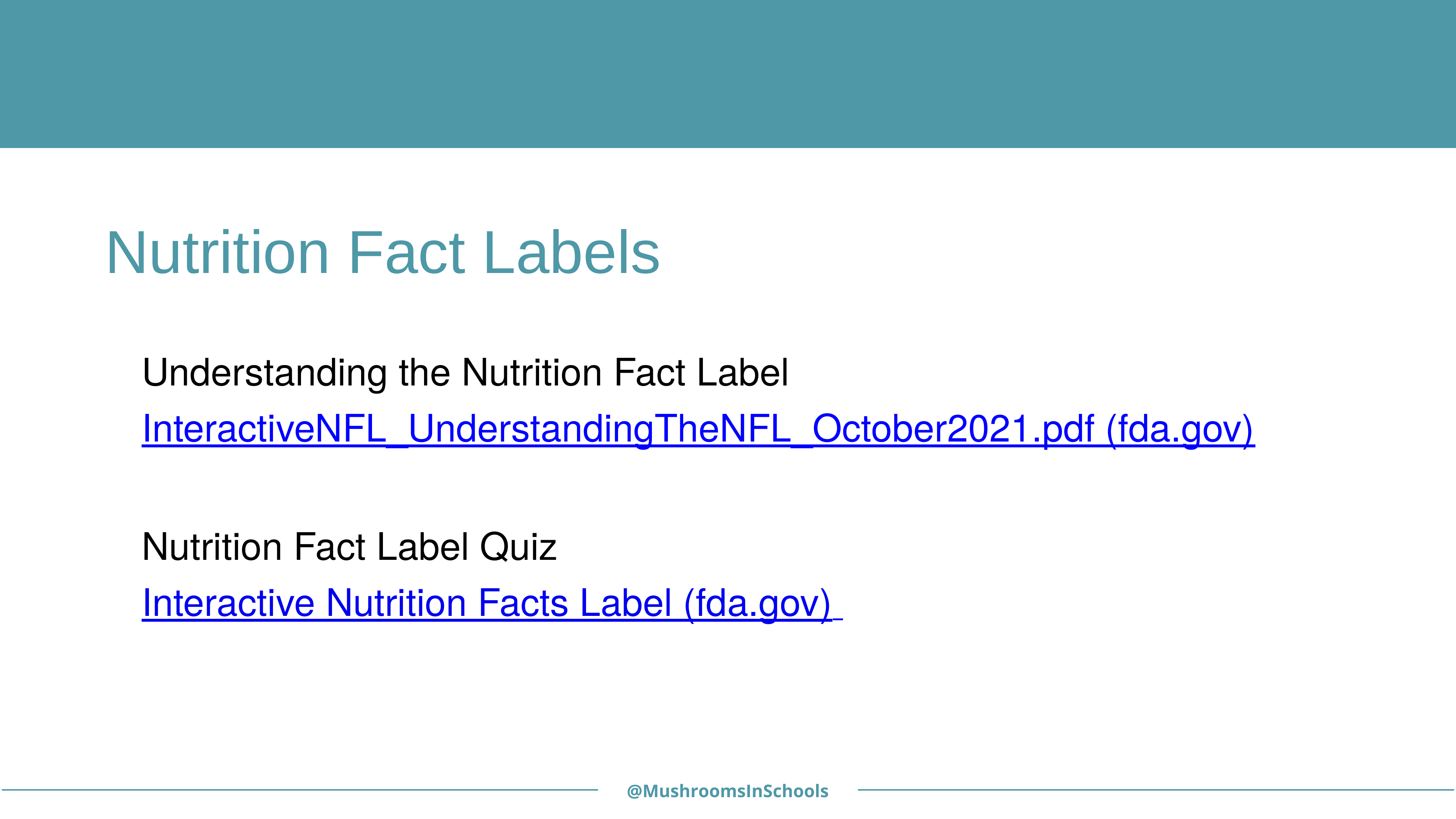

Nutrition Fact Labels
Understanding the Nutrition Fact Label
InteractiveNFL_UnderstandingTheNFL_October2021.pdf (fda.gov)

Nutrition Fact Label Quiz
Interactive Nutrition Facts Label (fda.gov)
@MushroomsInSchools